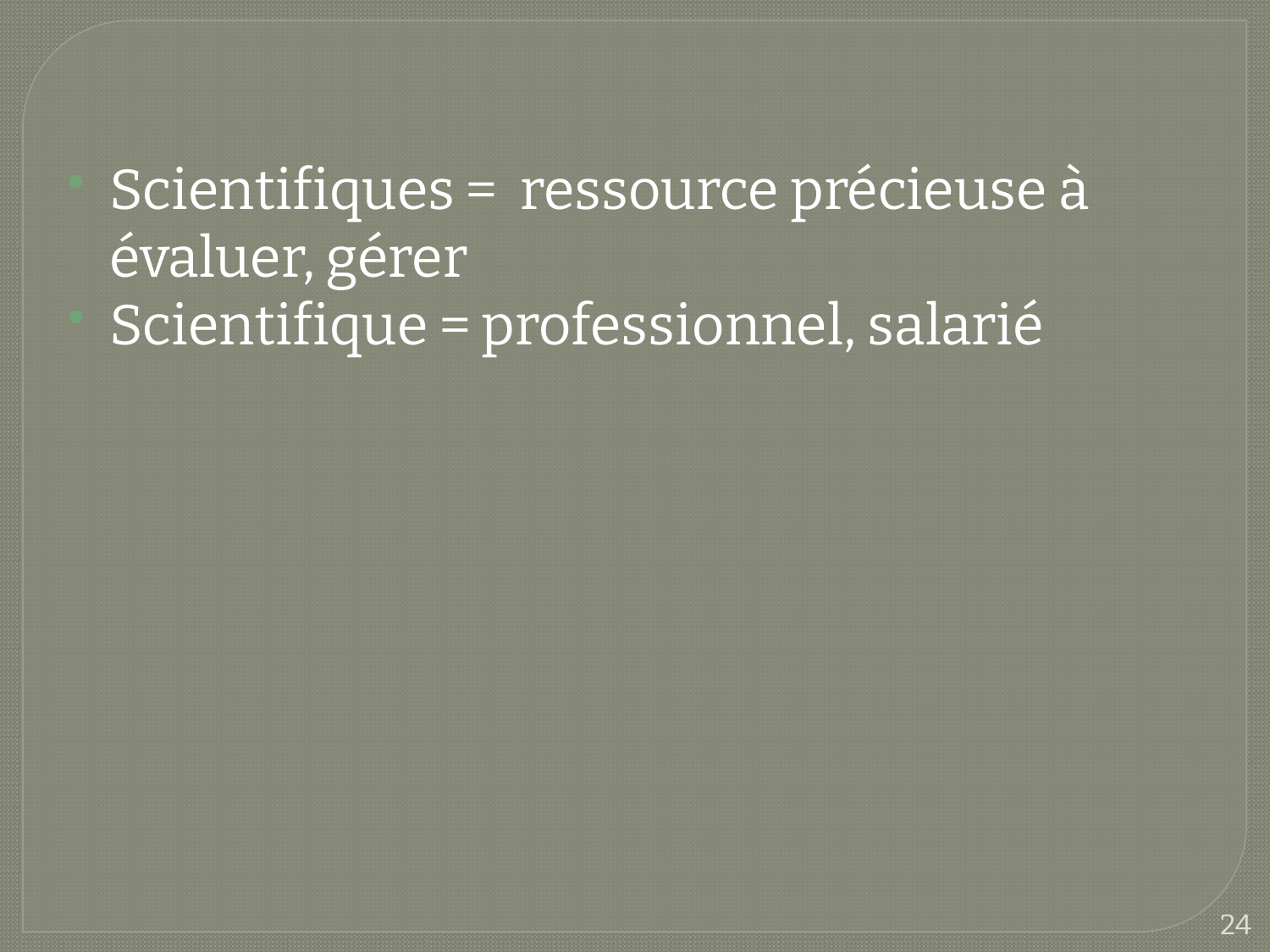

Scientifiques =  ressource précieuse à évaluer, gérer
Scientifique = professionnel, salarié
24